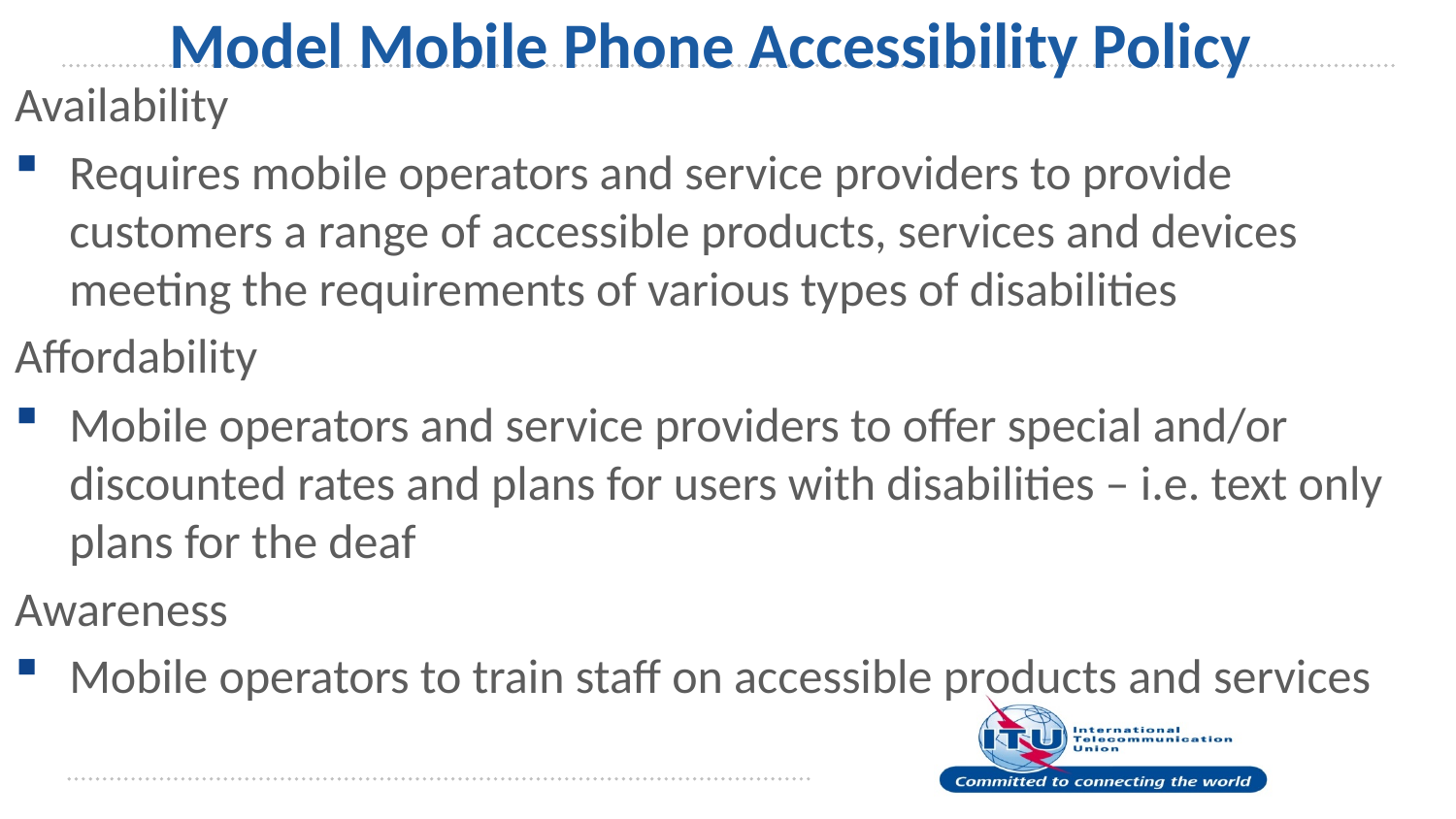

# Model Mobile Phone Accessibility Policy
Availability
Requires mobile operators and service providers to provide customers a range of accessible products, services and devices meeting the requirements of various types of disabilities
Affordability
Mobile operators and service providers to offer special and/or discounted rates and plans for users with disabilities – i.e. text only plans for the deaf
Awareness
Mobile operators to train staff on accessible products and services